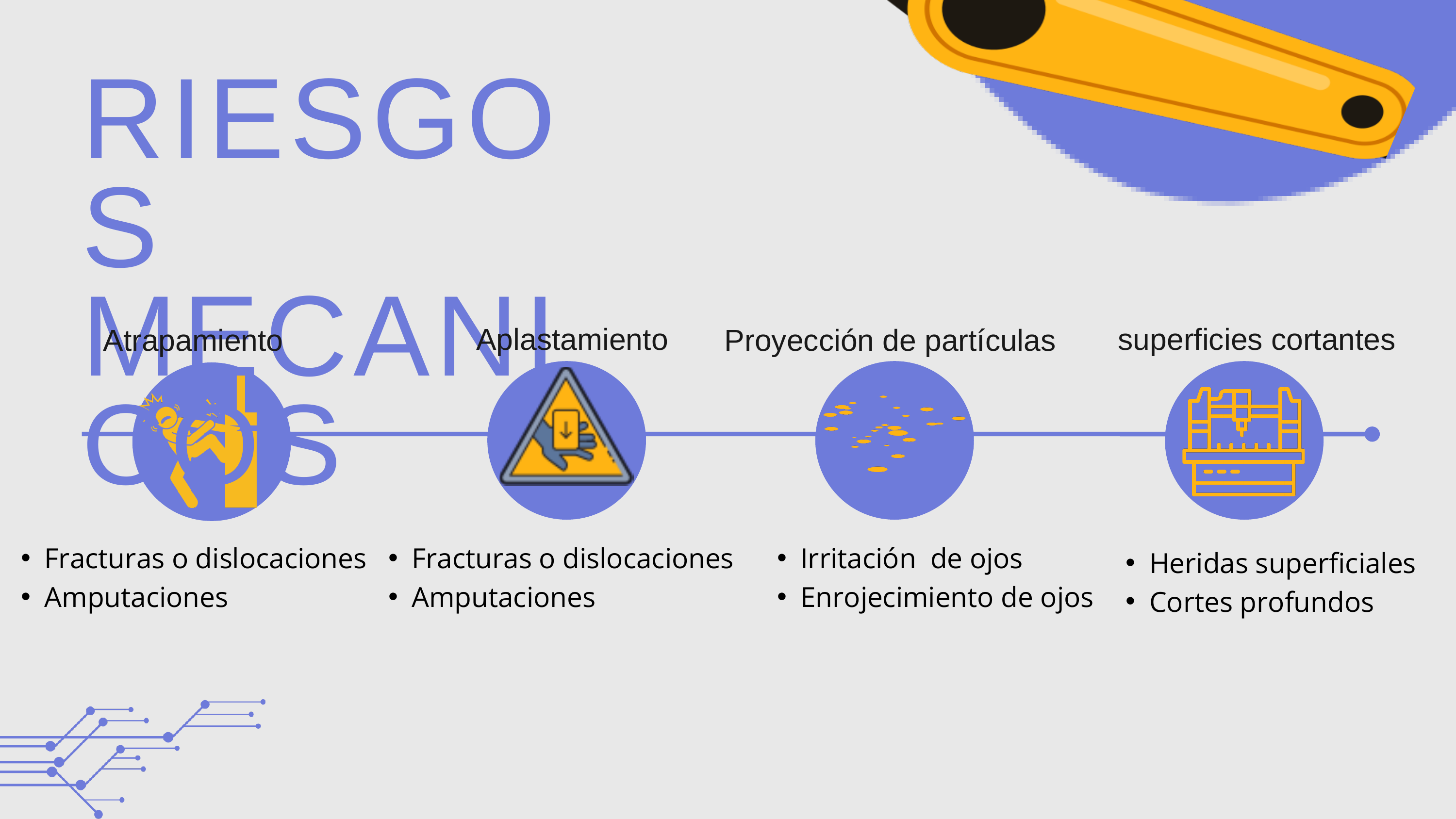

RIESGOS MECANICOS
Aplastamiento
superficies cortantes
Atrapamiento
Proyección de partículas

Fracturas o dislocaciones
Amputaciones
Fracturas o dislocaciones
Amputaciones
Irritación  de ojos
Enrojecimiento de ojos
Heridas superficiales
Cortes profundos